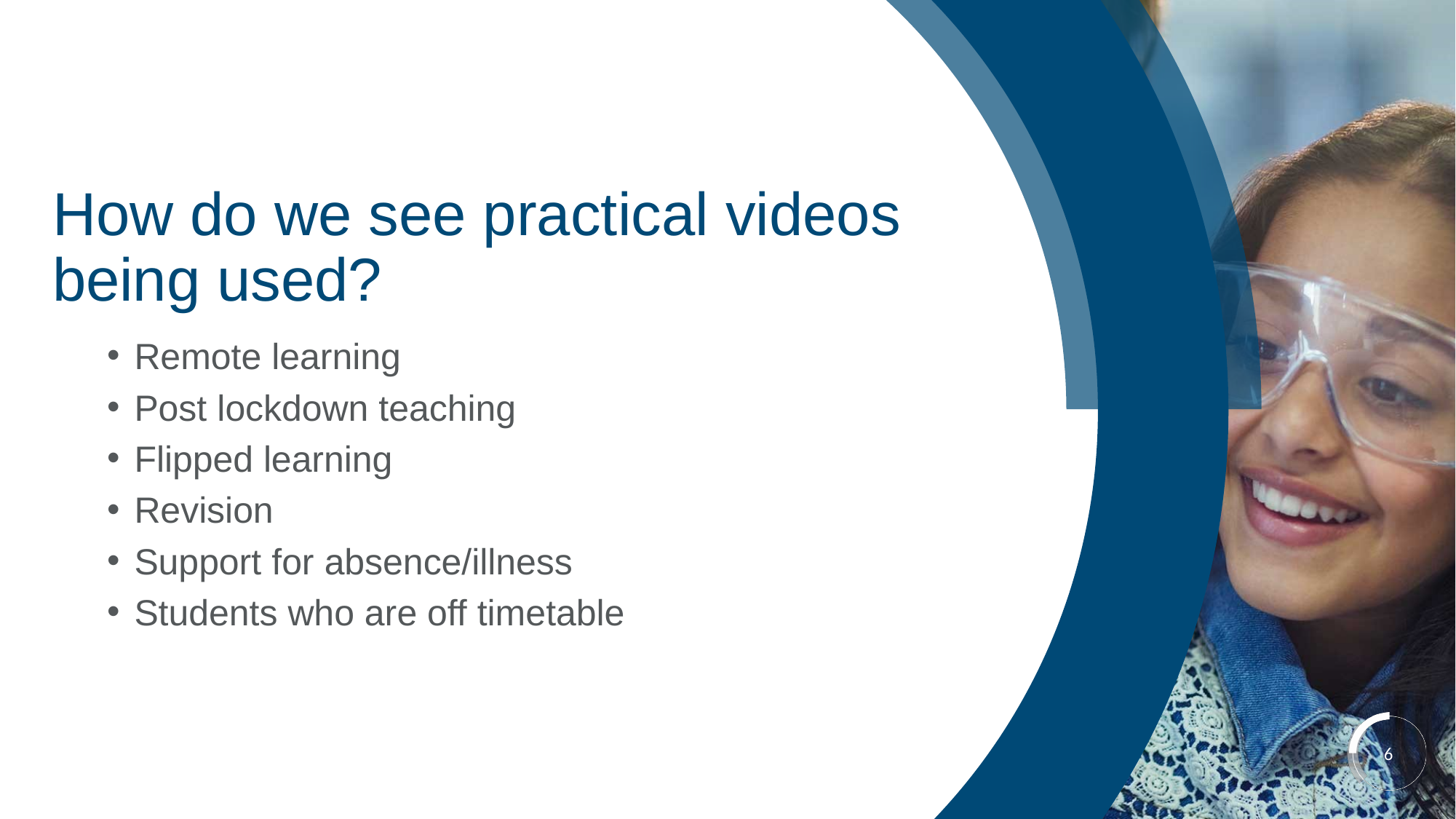

# How do we see practical videos being used?
Remote learning
Post lockdown teaching
Flipped learning
Revision
Support for absence/illness
Students who are off timetable
6